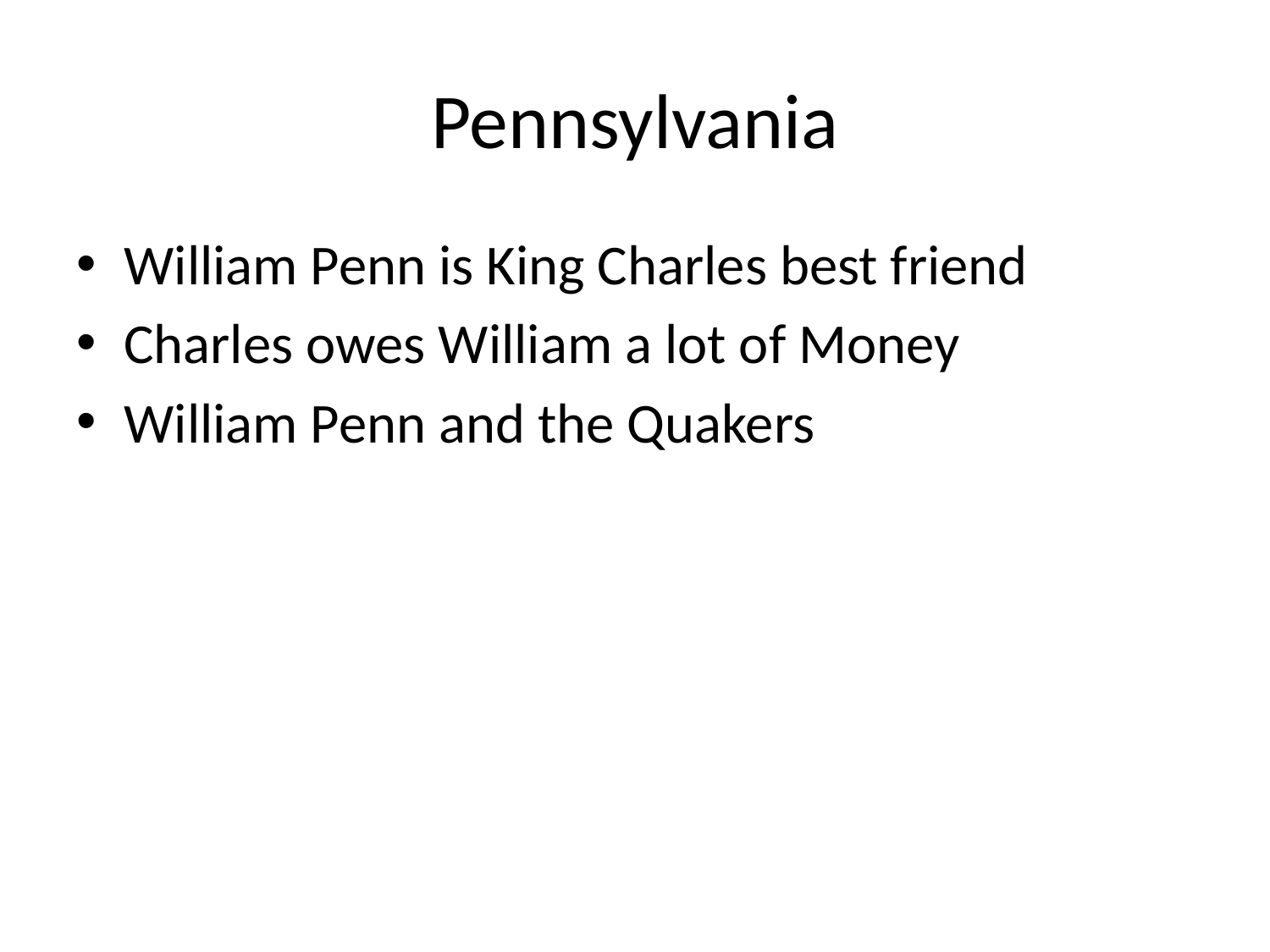

# Pennsylvania
William Penn is King Charles best friend
Charles owes William a lot of Money
William Penn and the Quakers